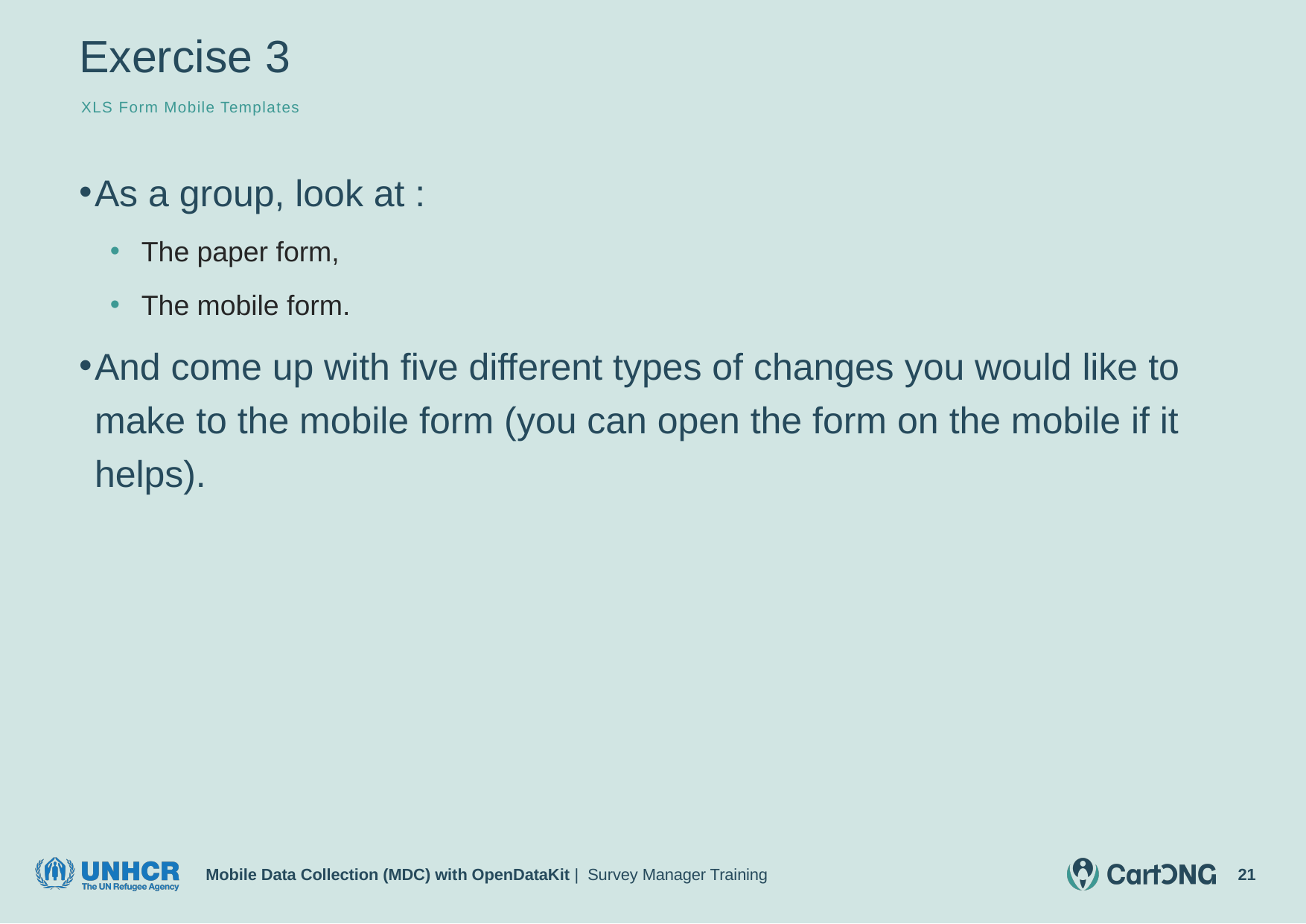

# Exercise 3
XLS Form Mobile Templates
As a group, look at :
The paper form,
The mobile form.
And come up with five different types of changes you would like to make to the mobile form (you can open the form on the mobile if it helps).

Mobile Data Collection (MDC) with OpenDataKit |  Survey Manager Training
21